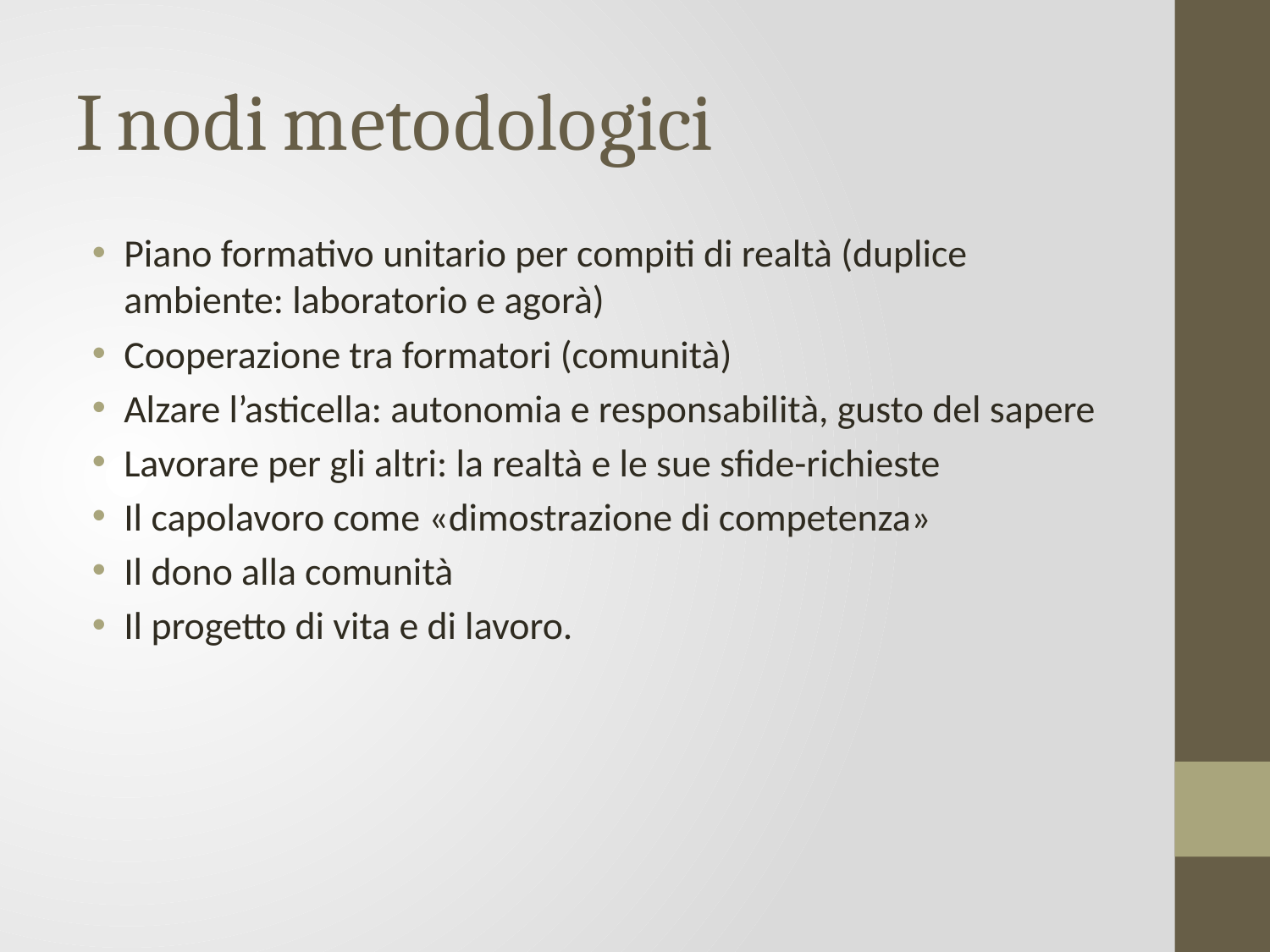

# I nodi metodologici
Piano formativo unitario per compiti di realtà (duplice ambiente: laboratorio e agorà)
Cooperazione tra formatori (comunità)
Alzare l’asticella: autonomia e responsabilità, gusto del sapere
Lavorare per gli altri: la realtà e le sue sfide-richieste
Il capolavoro come «dimostrazione di competenza»
Il dono alla comunità
Il progetto di vita e di lavoro.